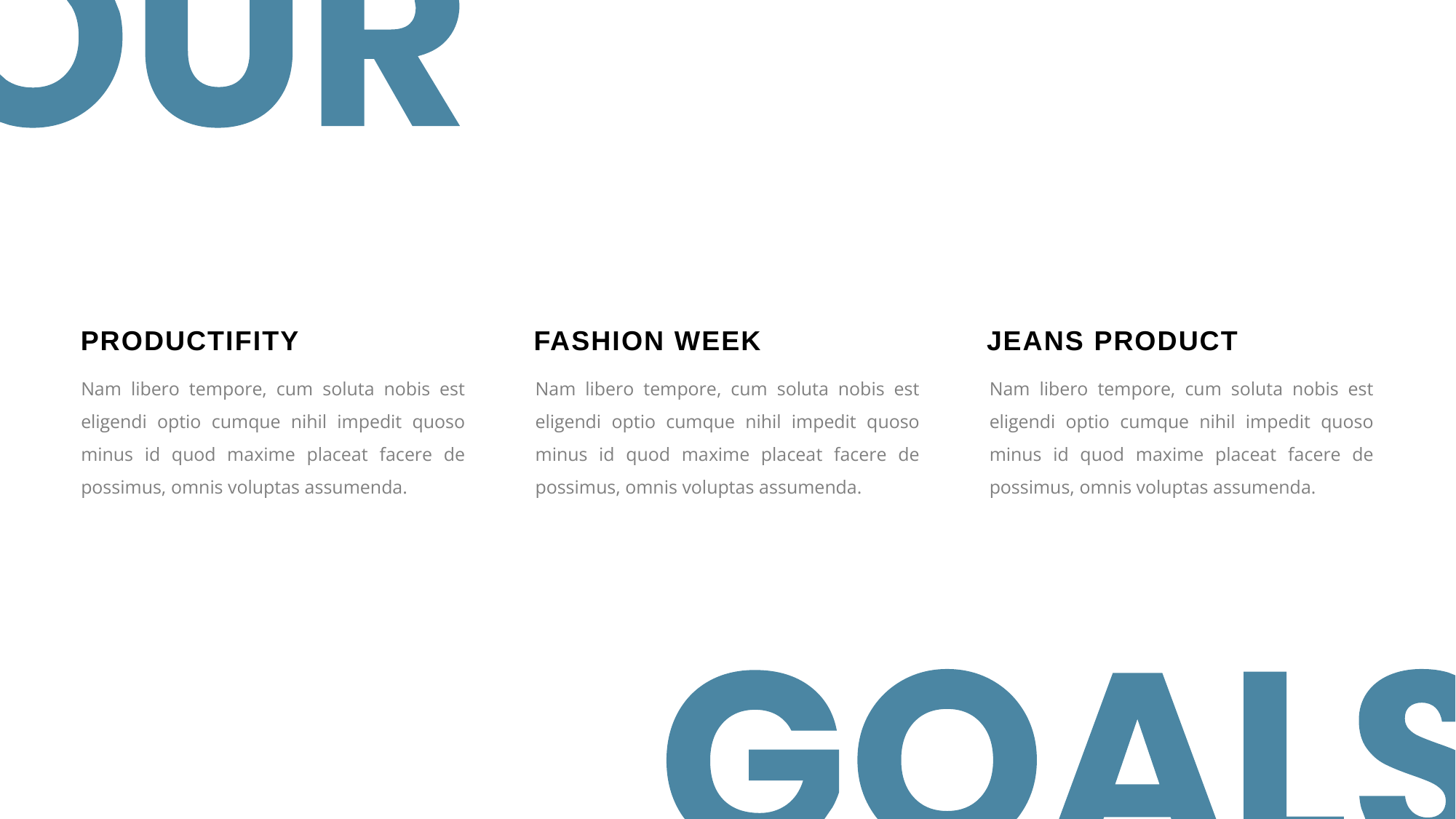

PRODUCTIFITY
FASHION WEEK
JEANS PRODUCT
Nam libero tempore, cum soluta nobis est eligendi optio cumque nihil impedit quoso minus id quod maxime placeat facere de possimus, omnis voluptas assumenda.
Nam libero tempore, cum soluta nobis est eligendi optio cumque nihil impedit quoso minus id quod maxime placeat facere de possimus, omnis voluptas assumenda.
Nam libero tempore, cum soluta nobis est eligendi optio cumque nihil impedit quoso minus id quod maxime placeat facere de possimus, omnis voluptas assumenda.